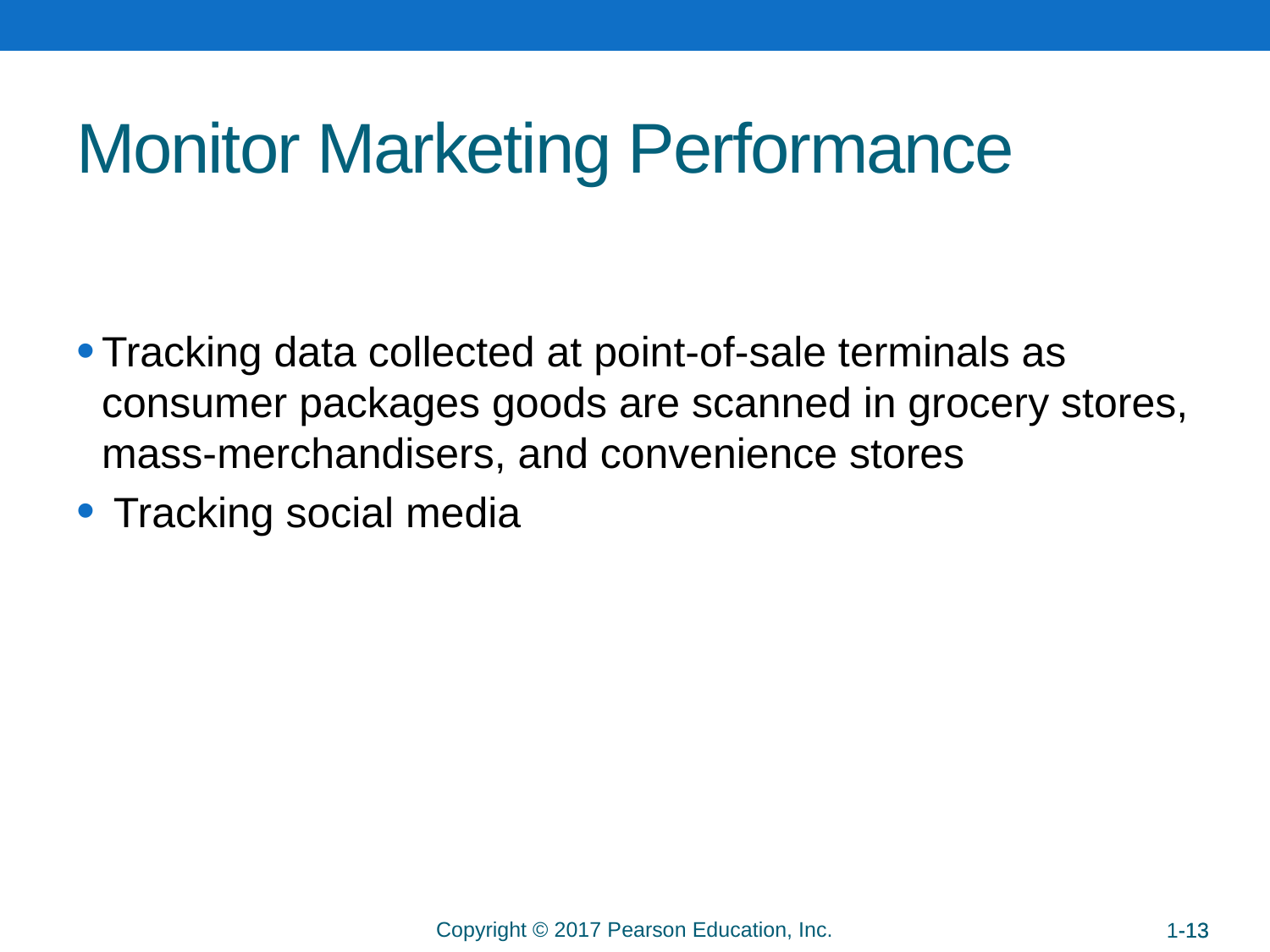

# Monitor Marketing Performance
Tracking data collected at point-of-sale terminals as consumer packages goods are scanned in grocery stores, mass-merchandisers, and convenience stores
 Tracking social media